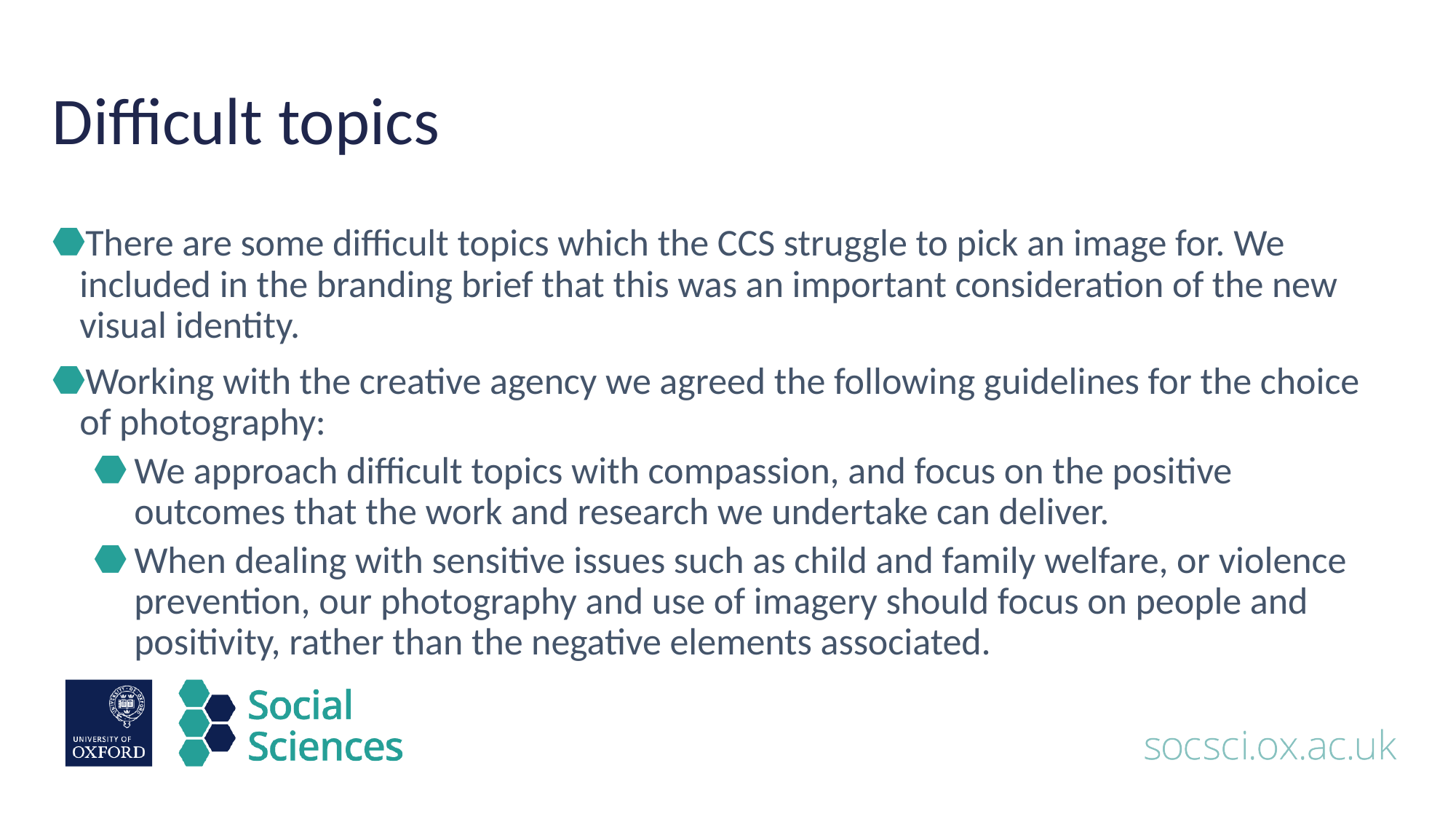

# Difficult topics
There are some difficult topics which the CCS struggle to pick an image for. We included in the branding brief that this was an important consideration of the new visual identity.
Working with the creative agency we agreed the following guidelines for the choice of photography:
We approach difficult topics with compassion, and focus on the positive outcomes that the work and research we undertake can deliver.
When dealing with sensitive issues such as child and family welfare, or violence prevention, our photography and use of imagery should focus on people and positivity, rather than the negative elements associated.